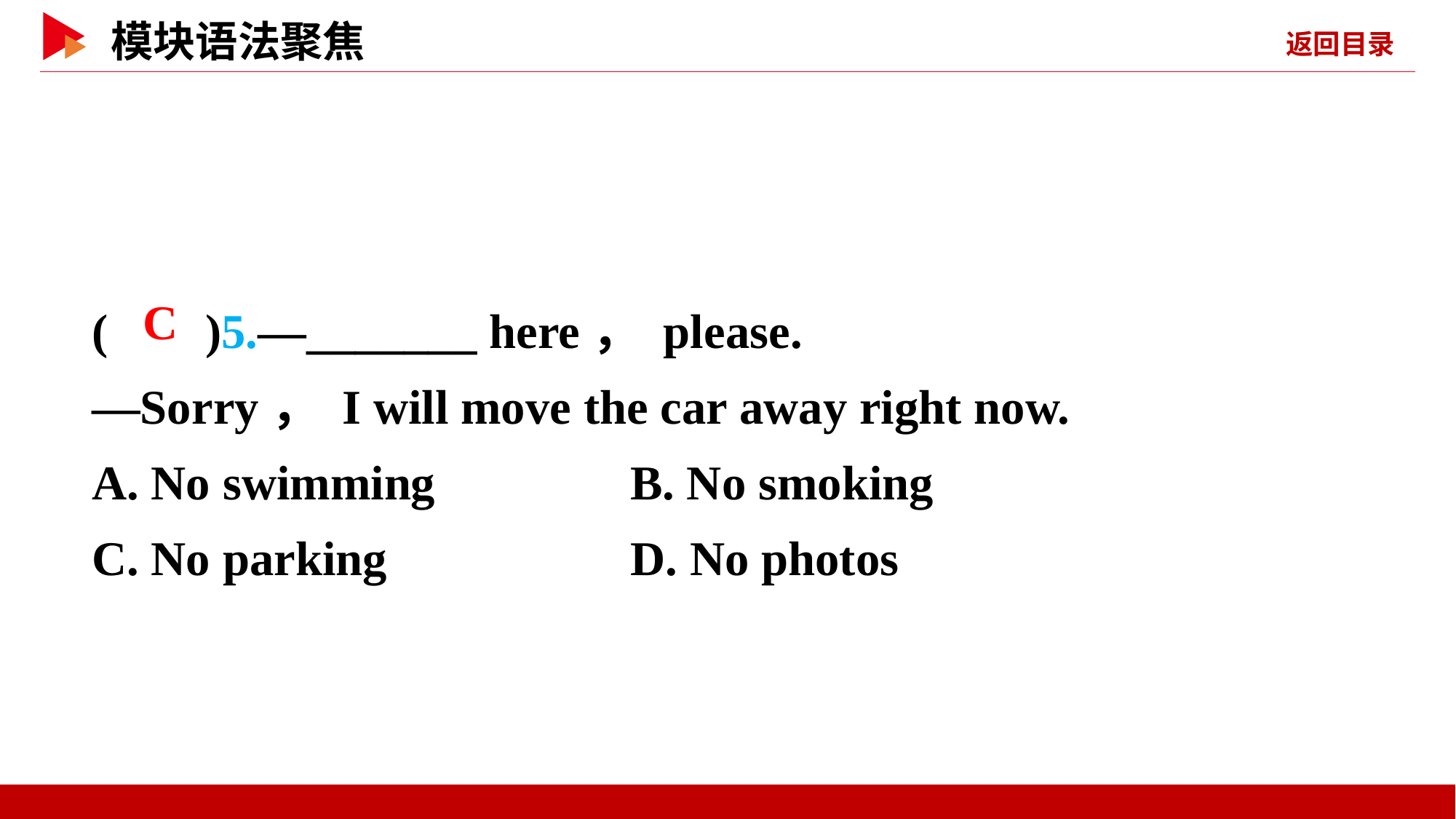

(        )5.—_______ here， please.
—Sorry， I will move the car away right now.
A. No swimming                B. No smoking
C. No parking                    D. No photos
   C